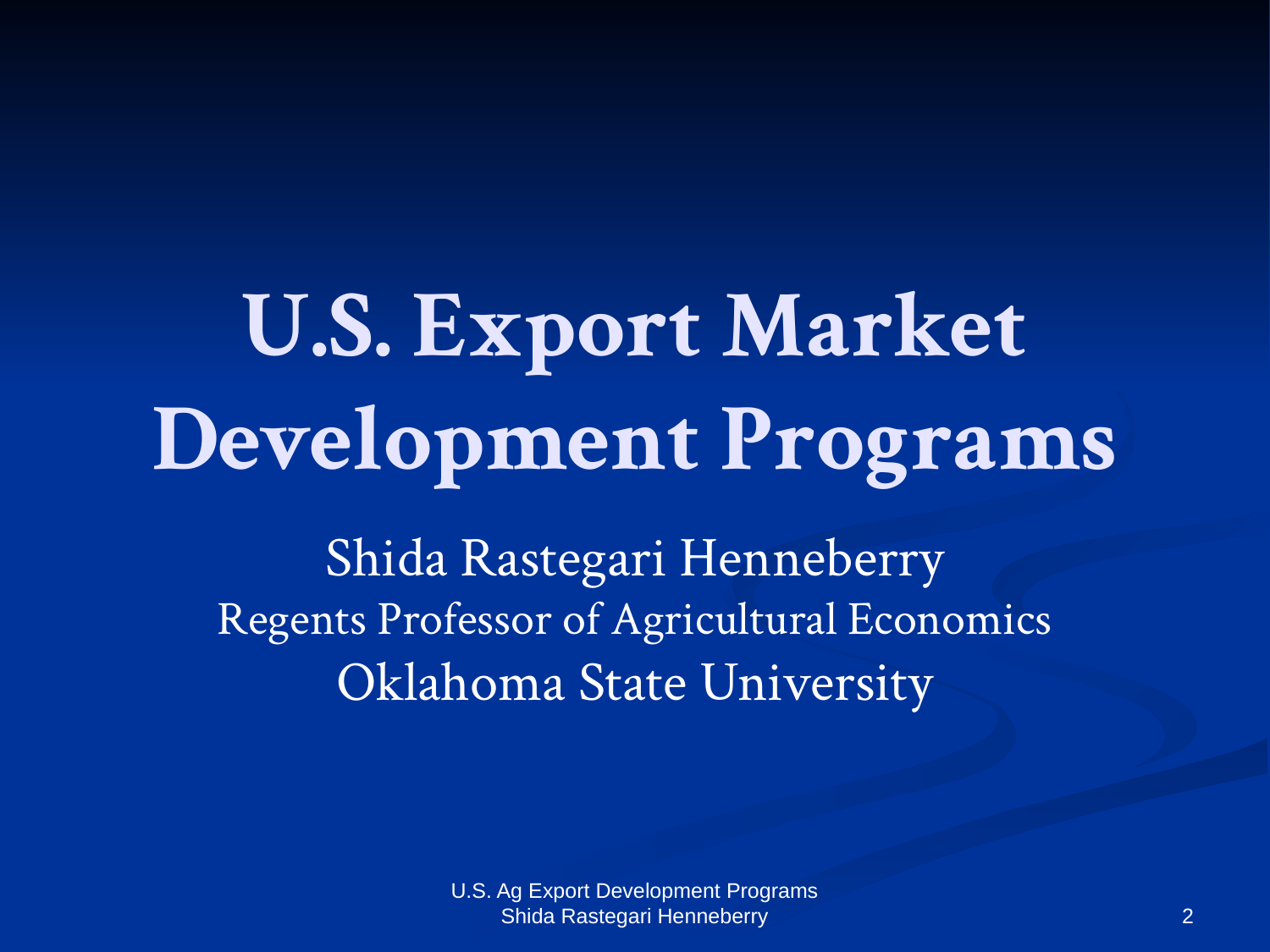

# U.S. Export Market Development Programs

Shida Rastegari Henneberry
Regents Professor of Agricultural Economics
Oklahoma State University

U.S. Ag Export Development Programs Shida Rastegari Henneberry
2